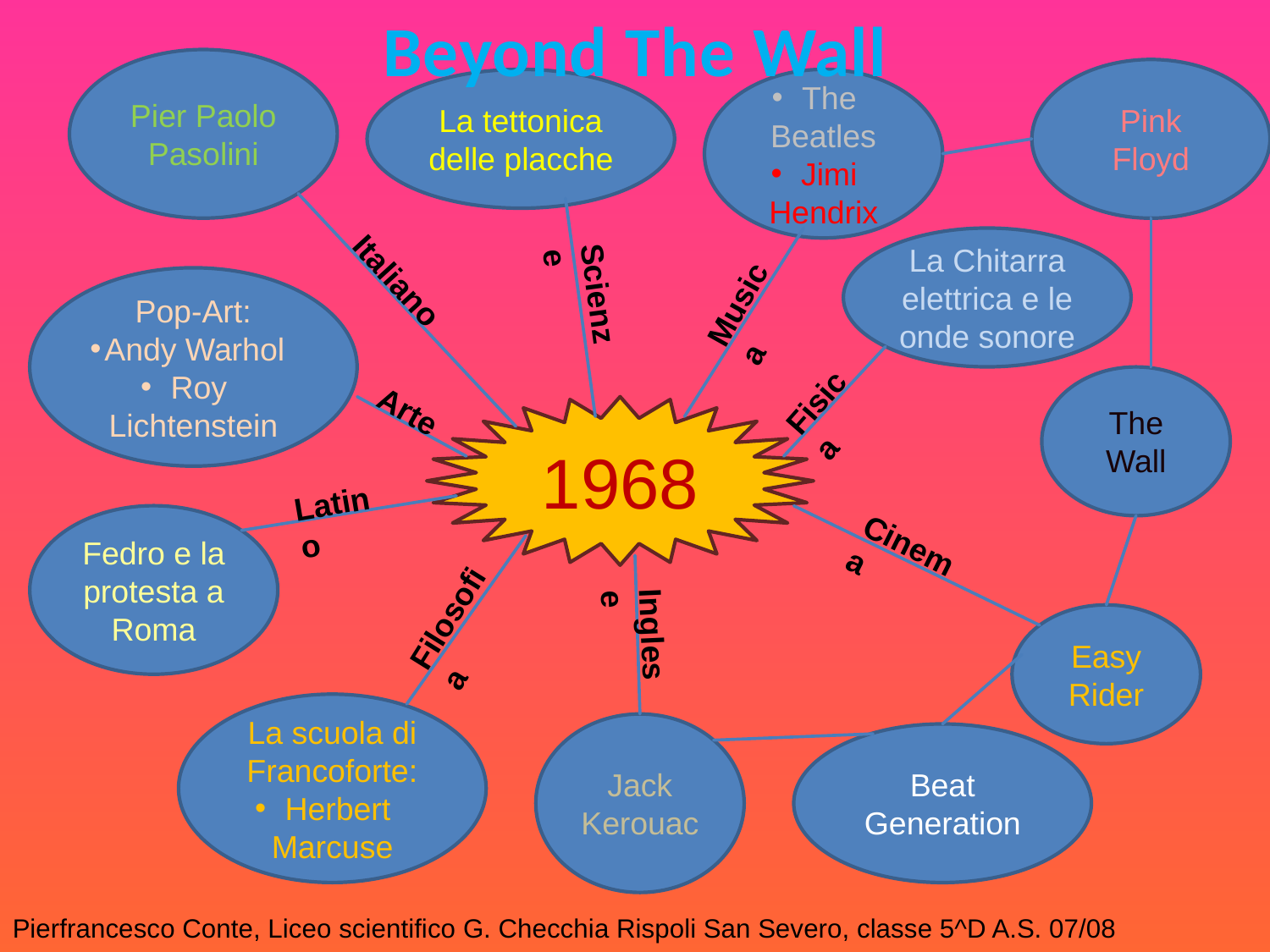

Beyond The Wall
Pier Paolo Pasolini
Pink Floyd
La tettonica delle placche
The Beatles
Jimi Hendrix
La Chitarra elettrica e le onde sonore
Italiano
Pop-Art:
Andy Warhol
Roy Lichtenstein
Scienze
Musica
The Wall
Fisica
Arte
1968
Latino
Fedro e la protesta a Roma
Cinema
Filosofia
Easy Rider
Inglese
La scuola di Francoforte:
Herbert Marcuse
Jack Kerouac
Beat Generation
Pierfrancesco Conte, Liceo scientifico G. Checchia Rispoli San Severo, classe 5^D A.S. 07/08